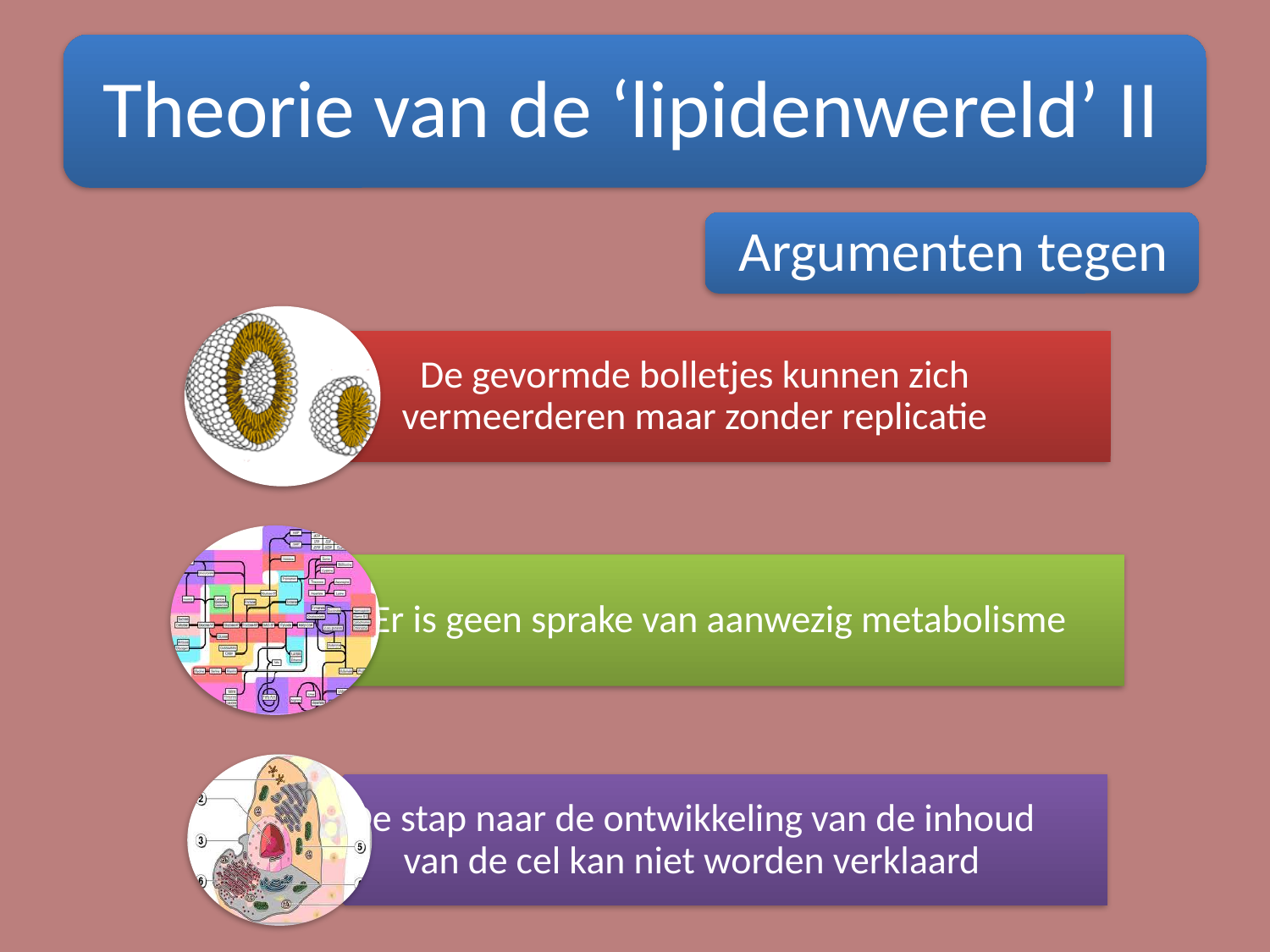

Theorie van de ‘lipidenwereld’ II
Argumenten tegen
De gevormde bolletjes kunnen zich vermeerderen maar zonder replicatie
Er is geen sprake van aanwezig metabolisme
De stap naar de ontwikkeling van de inhoud van de cel kan niet worden verklaard